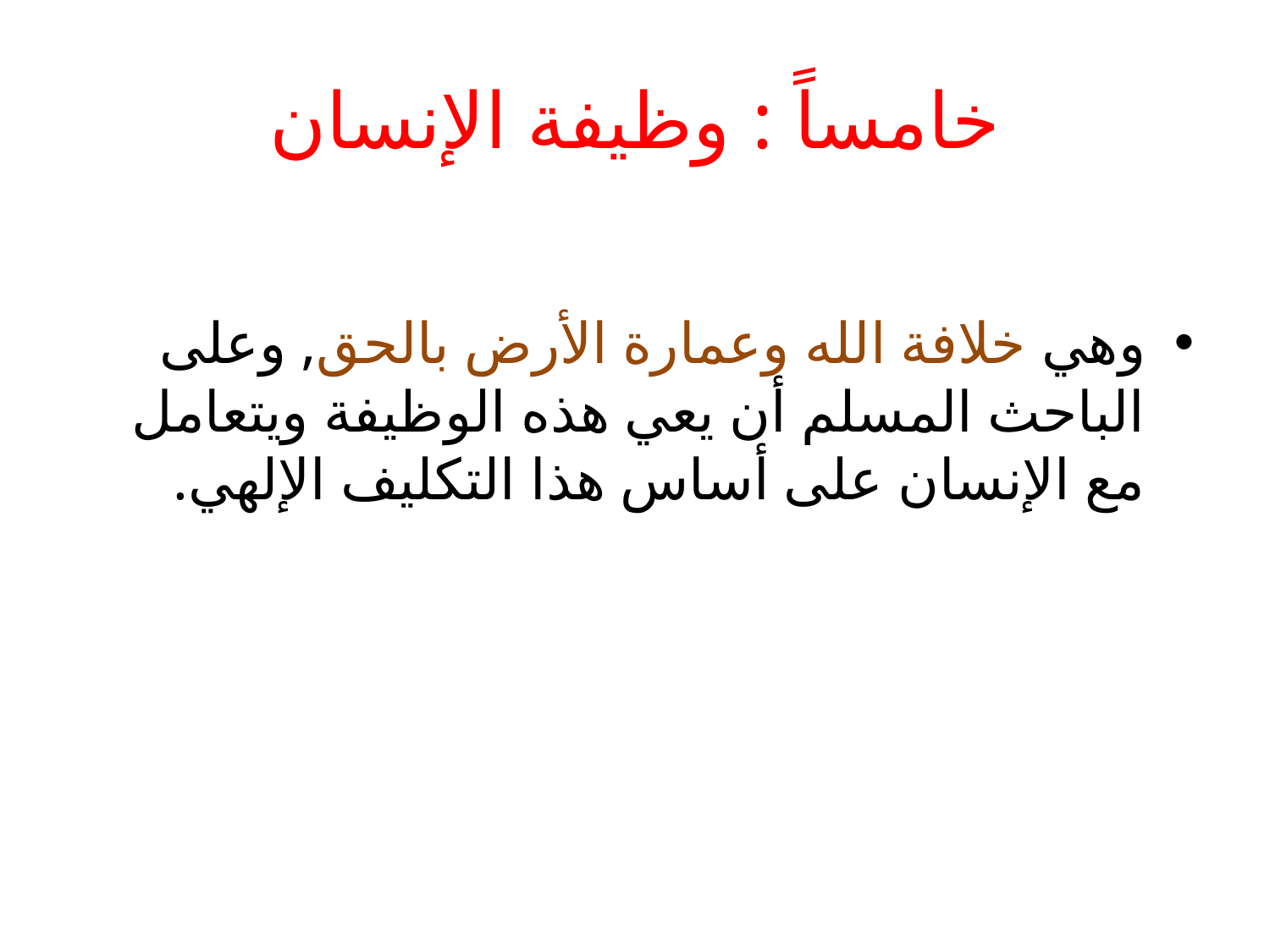

# خامساً : وظيفة الإنسان

وهي خلافة الله وعمارة الأرض بالحق, وعلى الباحث المسلم أن يعي هذه الوظيفة ويتعامل مع الإنسان على أساس هذا التكليف الإلهي.